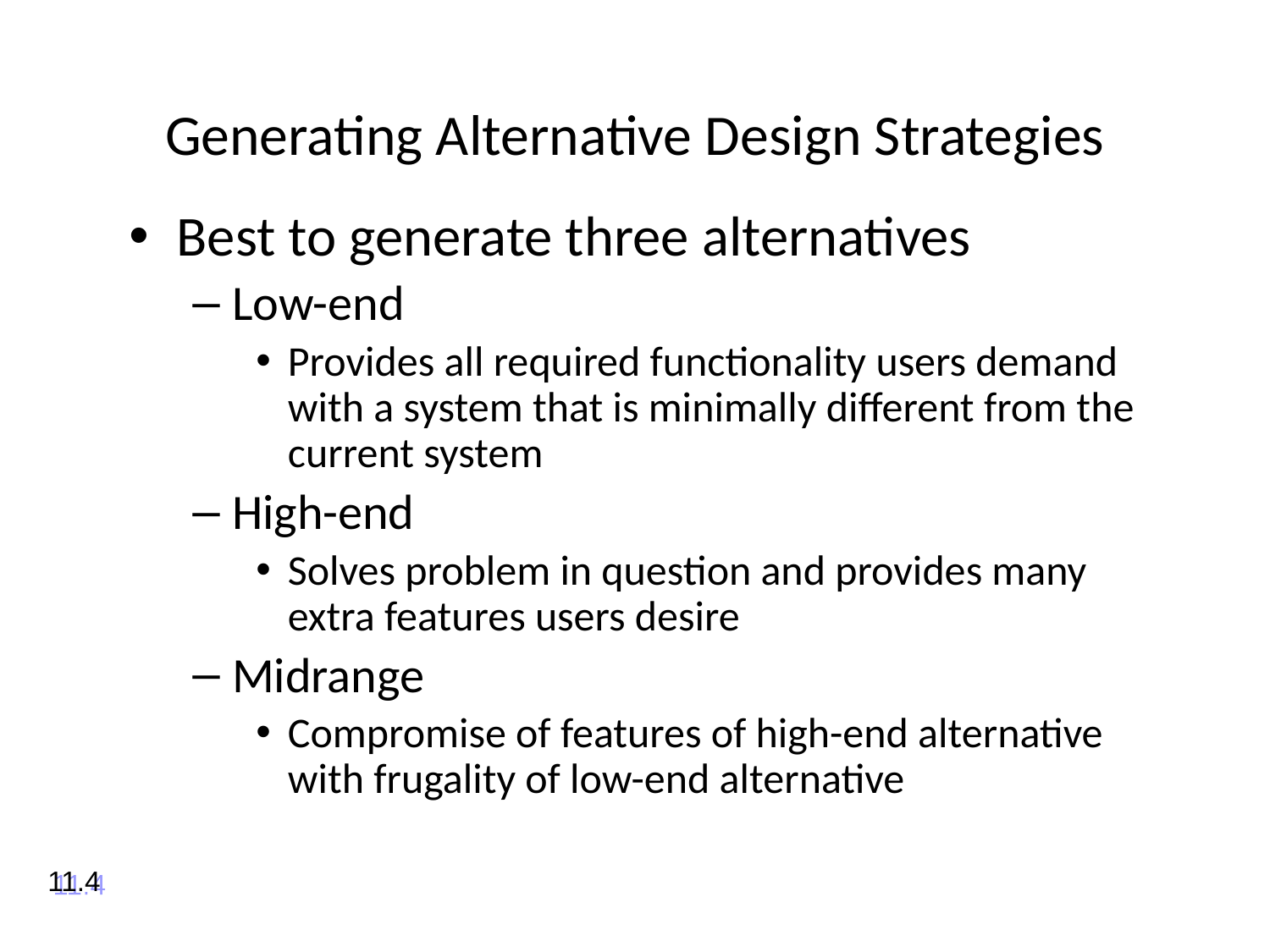

# Generating Alternative Design Strategies
Best to generate three alternatives
Low-end
Provides all required functionality users demand with a system that is minimally different from the current system
High-end
Solves problem in question and provides many extra features users desire
Midrange
Compromise of features of high-end alternative with frugality of low-end alternative
11.4